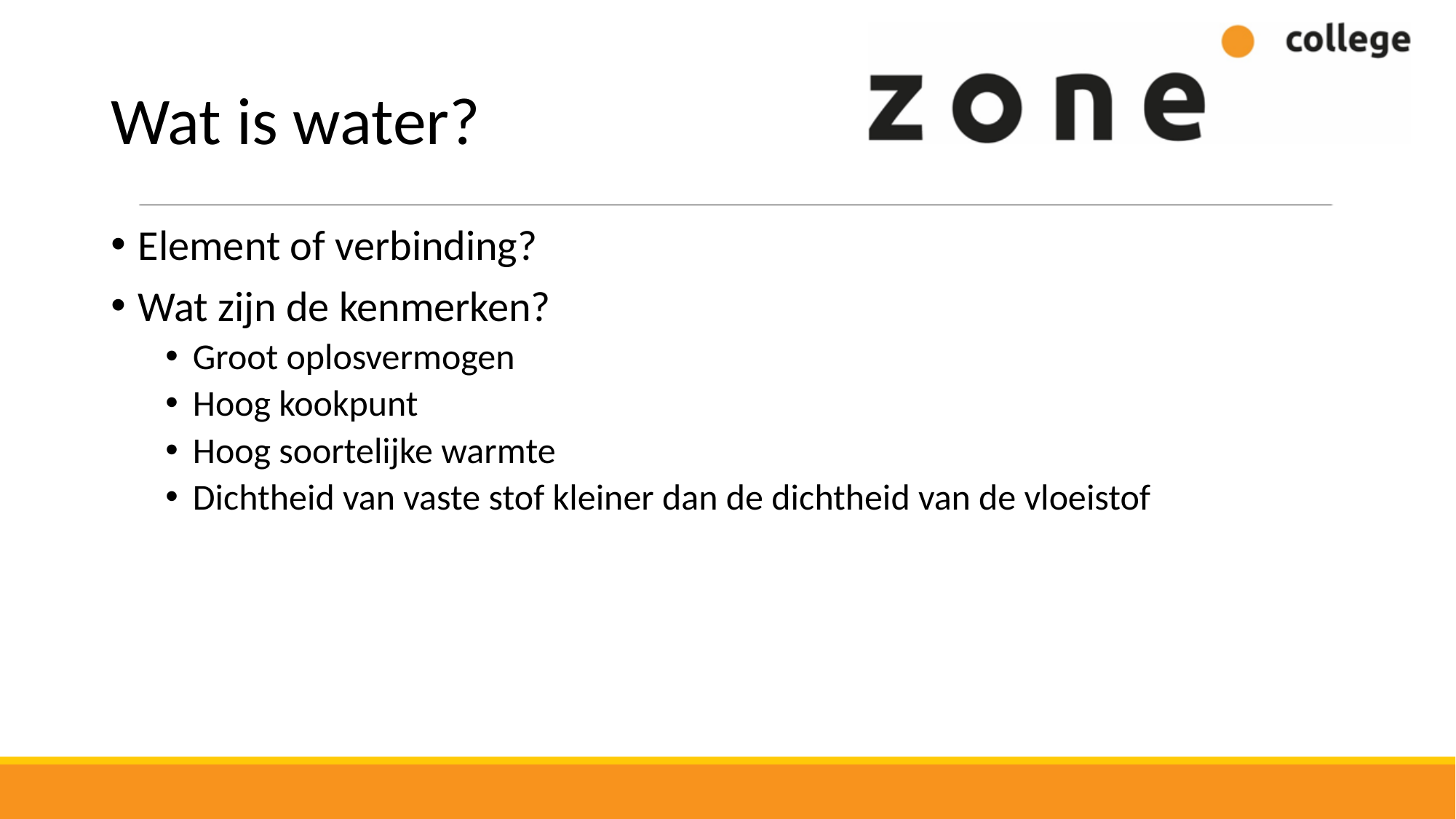

# Wat is water?
Element of verbinding?
Wat zijn de kenmerken?
Groot oplosvermogen
Hoog kookpunt
Hoog soortelijke warmte
Dichtheid van vaste stof kleiner dan de dichtheid van de vloeistof